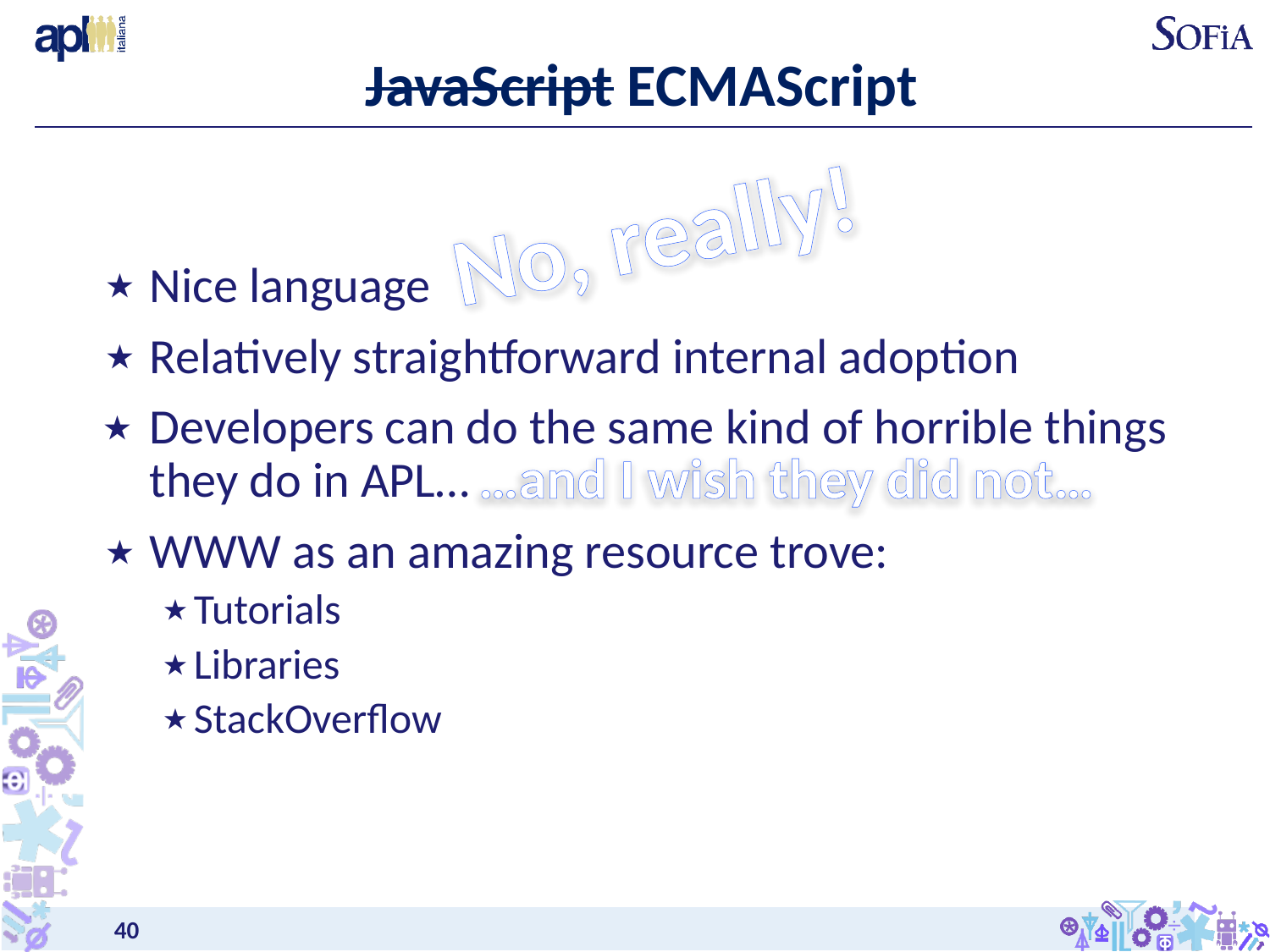

# JavaScript ECMAScript
No, really!
Nice language
Relatively straightforward internal adoption
Developers can do the same kind of horrible things they do in APL…
WWW as an amazing resource trove:
Tutorials
Libraries
StackOverflow

…and I wish they did not…